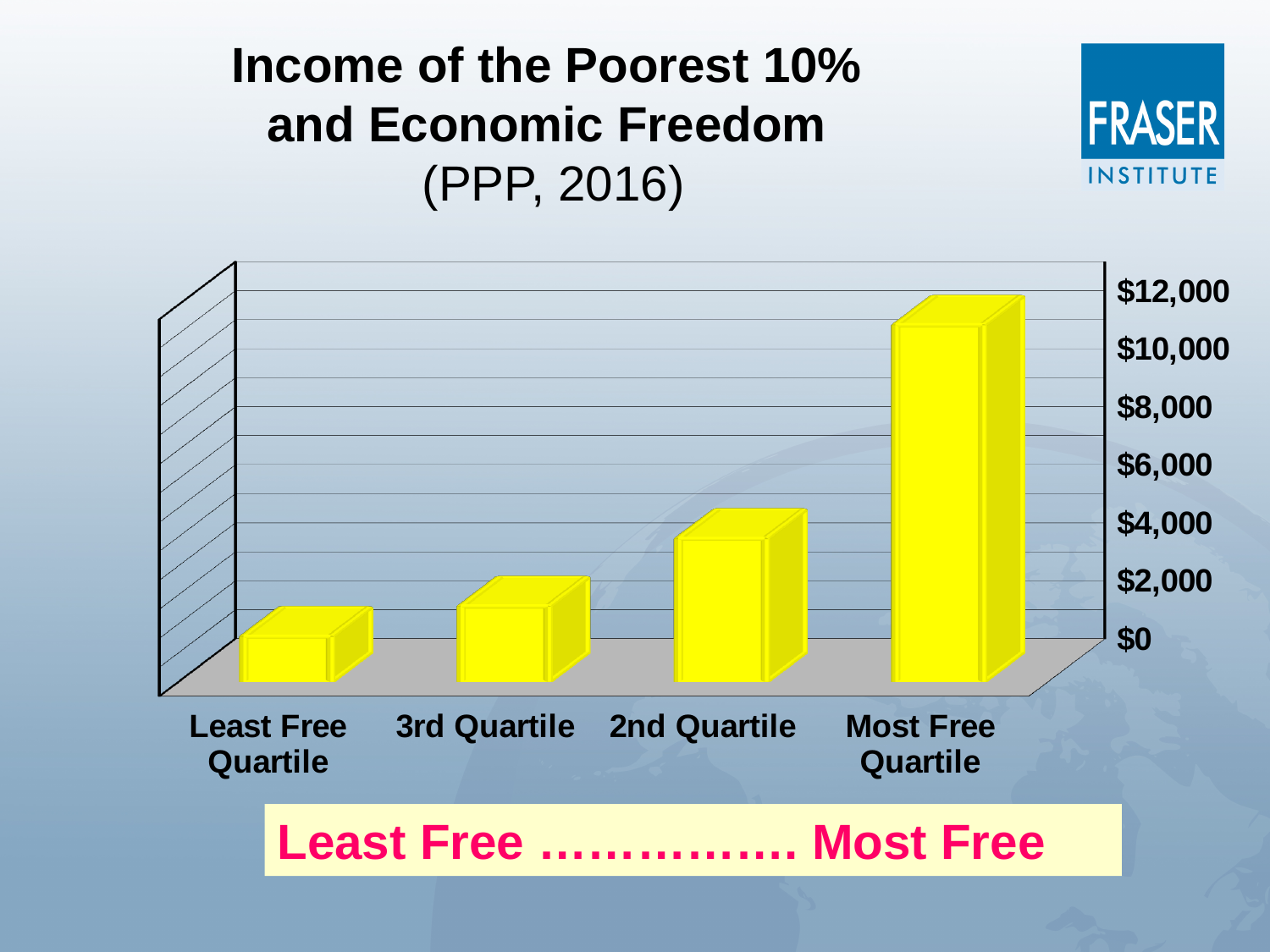

Income of the Poorest 10%
and Economic Freedom
(PPP, 2016)

[unsupported chart]

Least Free ……………. Most Free